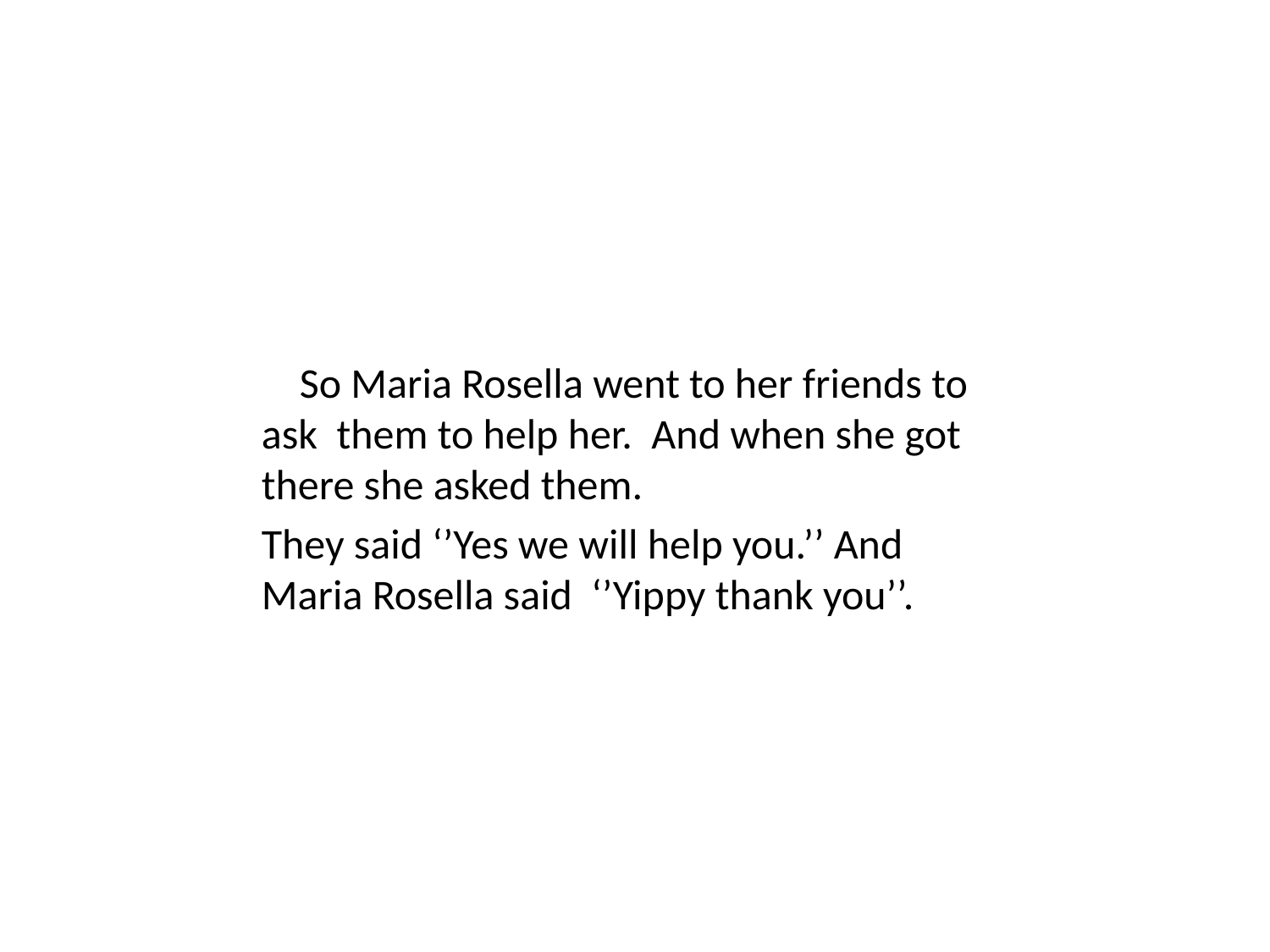

So Maria Rosella went to her friends to ask  them to help her.  And when she got there she asked them.
They said ‘’Yes we will help you.’’ And Maria Rosella said  ‘’Yippy thank you’’.